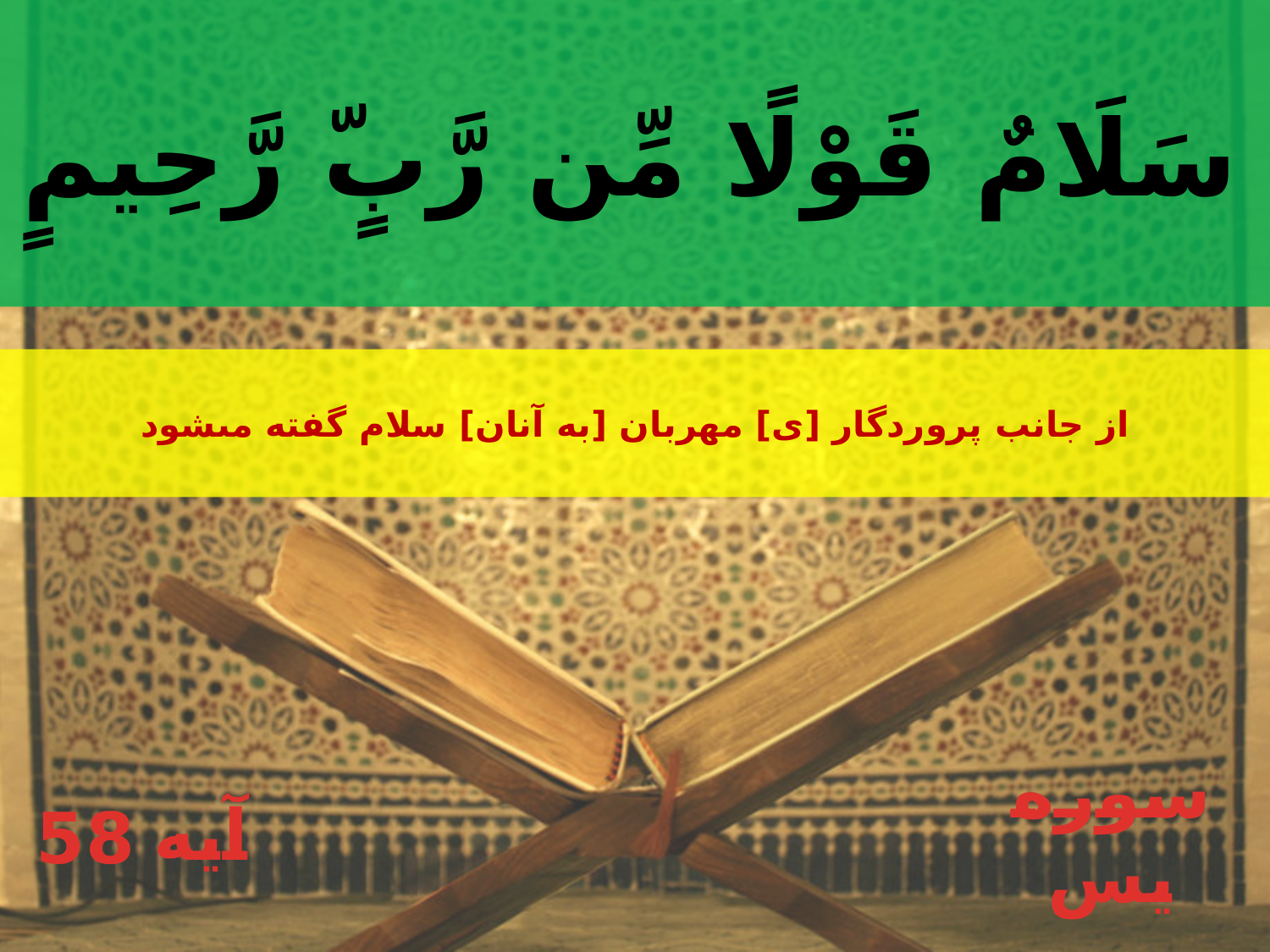

سَلَامٌ قَوْلًا مِّن رَّبٍ‏ّ رَّحِيمٍ
از جانب پروردگار [ى‏] مهربان [به آنان‏] سلام گفته مى‏شود
58